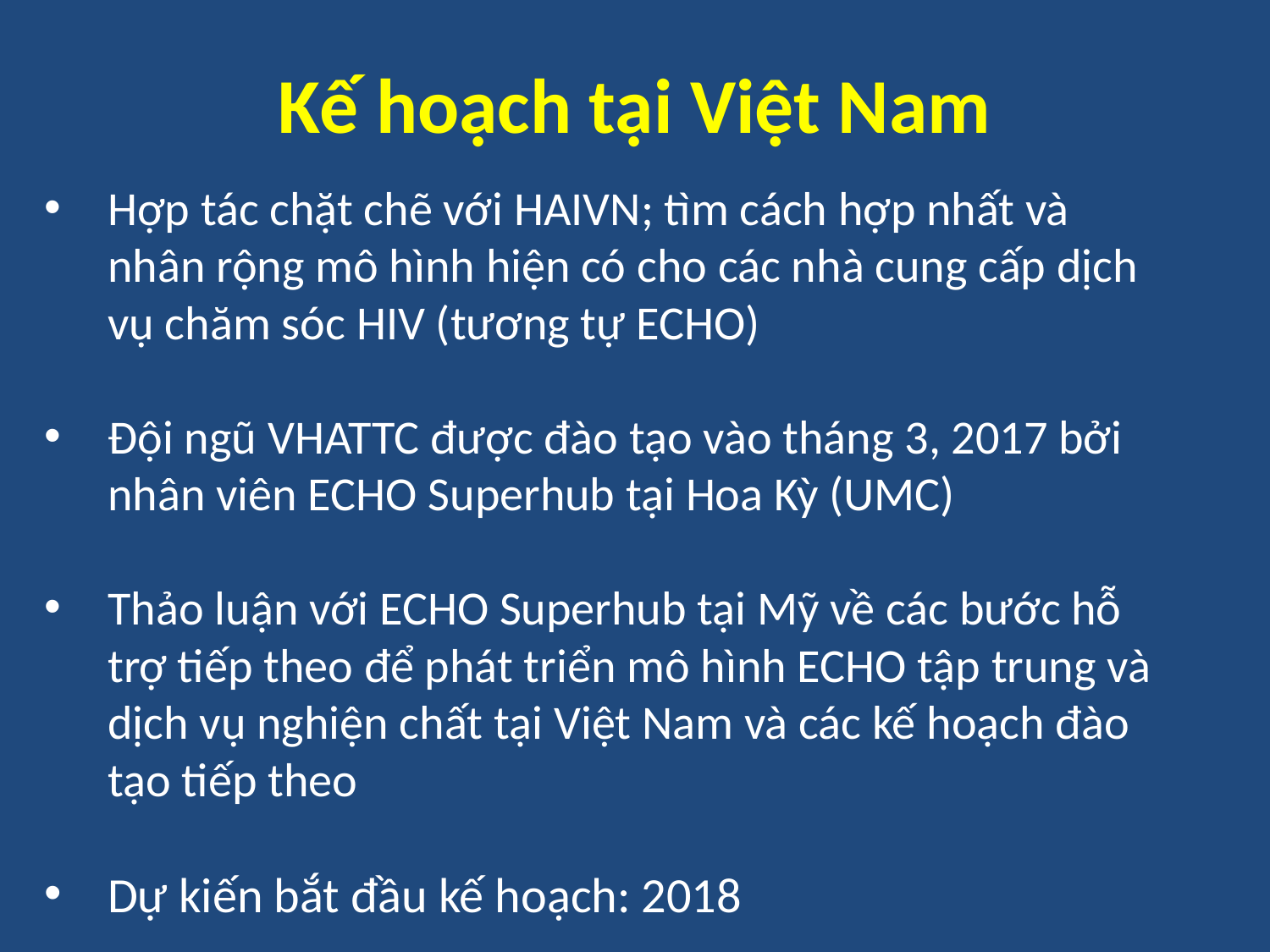

# Kế hoạch tại Việt Nam

Hợp tác chặt chẽ với HAIVN; tìm cách hợp nhất và nhân rộng mô hình hiện có cho các nhà cung cấp dịch vụ chăm sóc HIV (tương tự ECHO)

Đội ngũ VHATTC được đào tạo vào tháng 3, 2017 bởi nhân viên ECHO Superhub tại Hoa Kỳ (UMC)

Thảo luận với ECHO Superhub tại Mỹ về các bước hỗ trợ tiếp theo để phát triển mô hình ECHO tập trung và dịch vụ nghiện chất tại Việt Nam và các kế hoạch đào tạo tiếp theo

Dự kiến bắt đầu kế hoạch: 2018